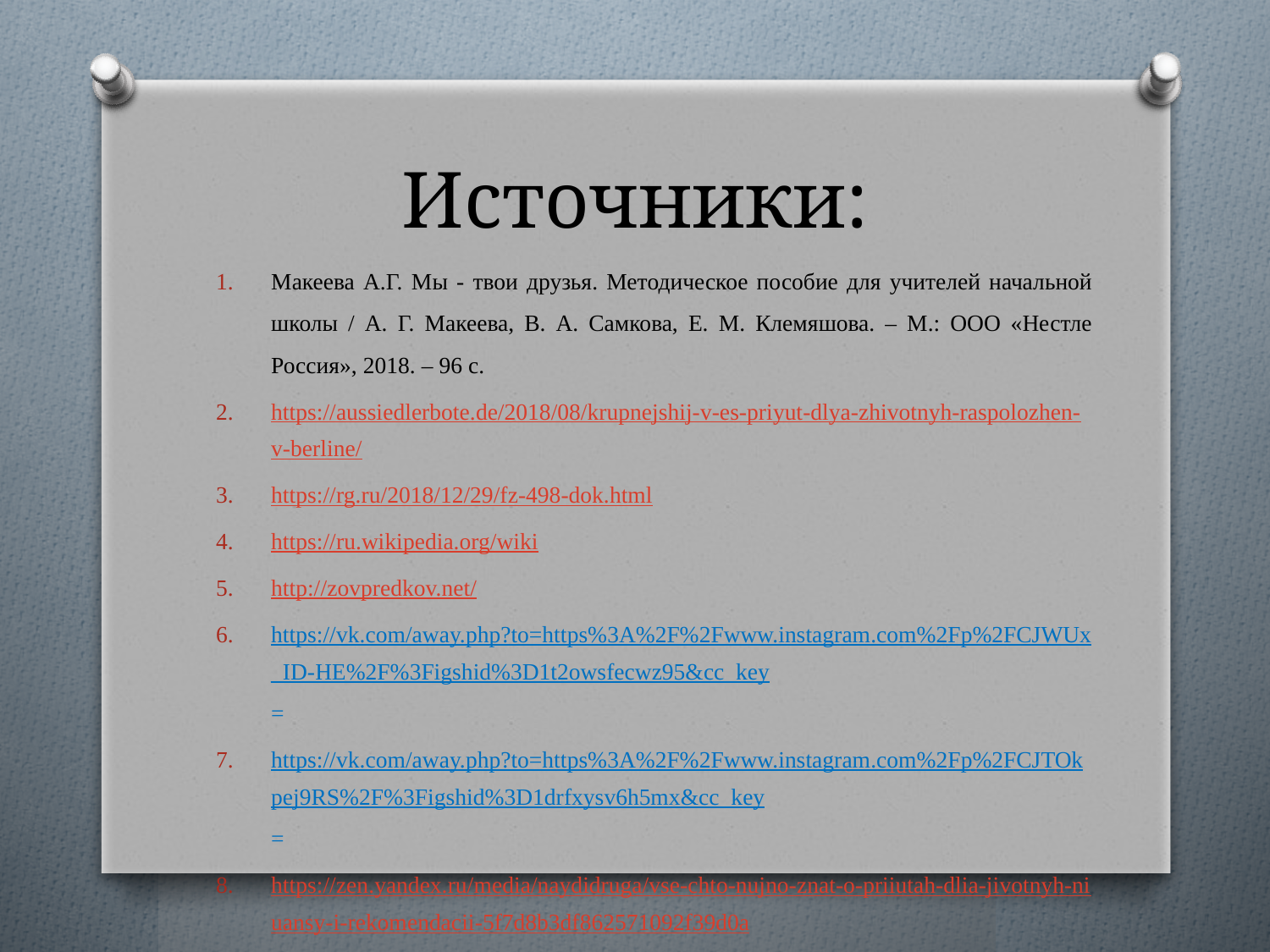

# Источники:
Макеева А.Г. Мы - твои друзья. Методическое пособие для учителей начальной школы / А. Г. Макеева, В. А. Самкова, Е. М. Клемяшова. – М.: ООО «Нестле Россия», 2018. – 96 с.
https://aussiedlerbote.de/2018/08/krupnejshij-v-es-priyut-dlya-zhivotnyh-raspolozhen-v-berline/
https://rg.ru/2018/12/29/fz-498-dok.html
https://ru.wikipedia.org/wiki
http://zovpredkov.net/
https://vk.com/away.php?to=https%3A%2F%2Fwww.instagram.com%2Fp%2FCJWUx_ID-HE%2F%3Figshid%3D1t2owsfecwz95&cc_key=
https://vk.com/away.php?to=https%3A%2F%2Fwww.instagram.com%2Fp%2FCJTOkpej9RS%2F%3Figshid%3D1drfxysv6h5mx&cc_key=
https://zen.yandex.ru/media/naydidruga/vse-chto-nujno-znat-o-priiutah-dlia-jivotnyh-niuansy-i-rekomendacii-5f7d8b3df862571092f39d0a